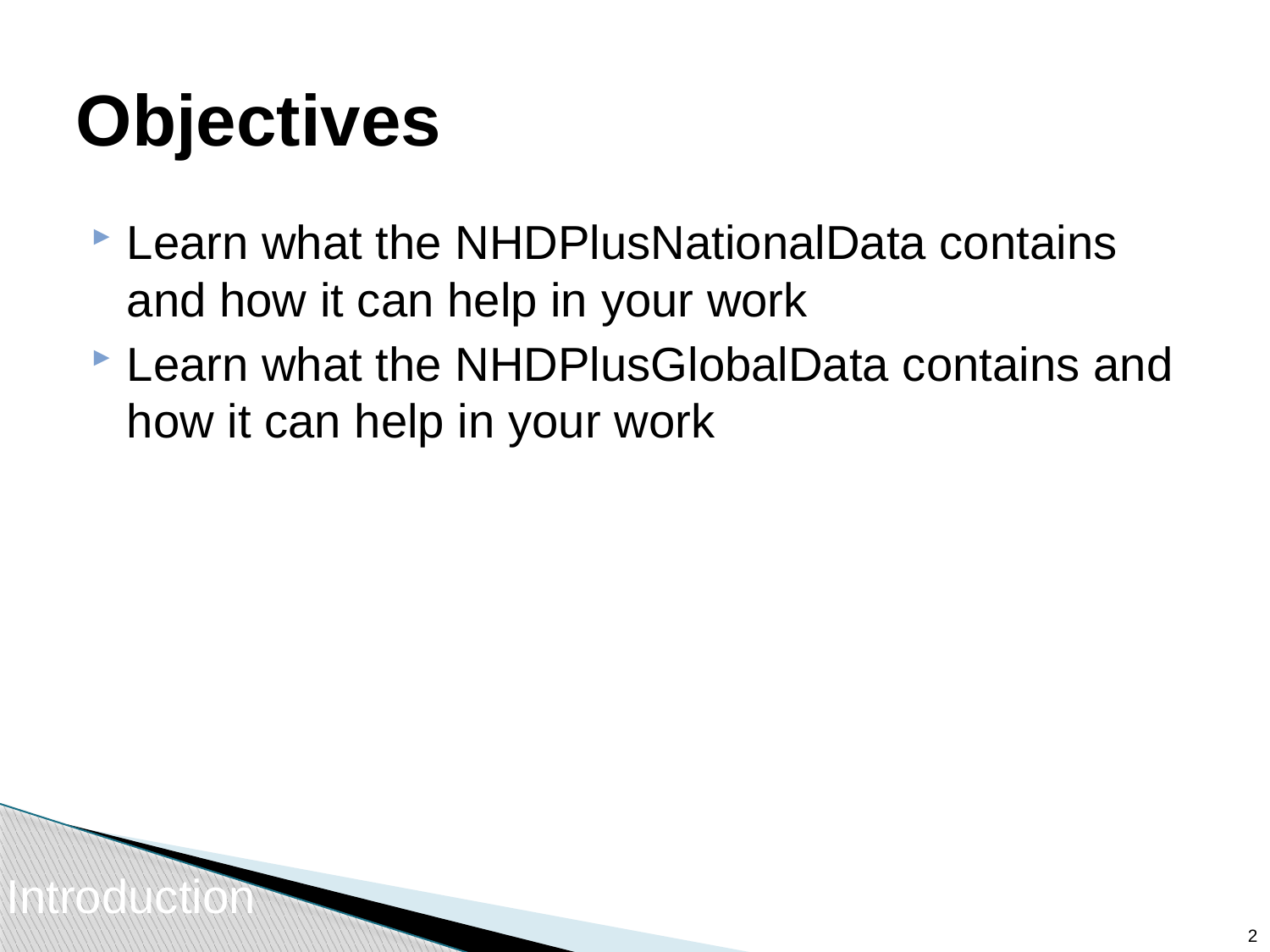

# Objectives
Learn what the NHDPlusNationalData contains and how it can help in your work
Learn what the NHDPlusGlobalData contains and how it can help in your work

Introduction
2
2